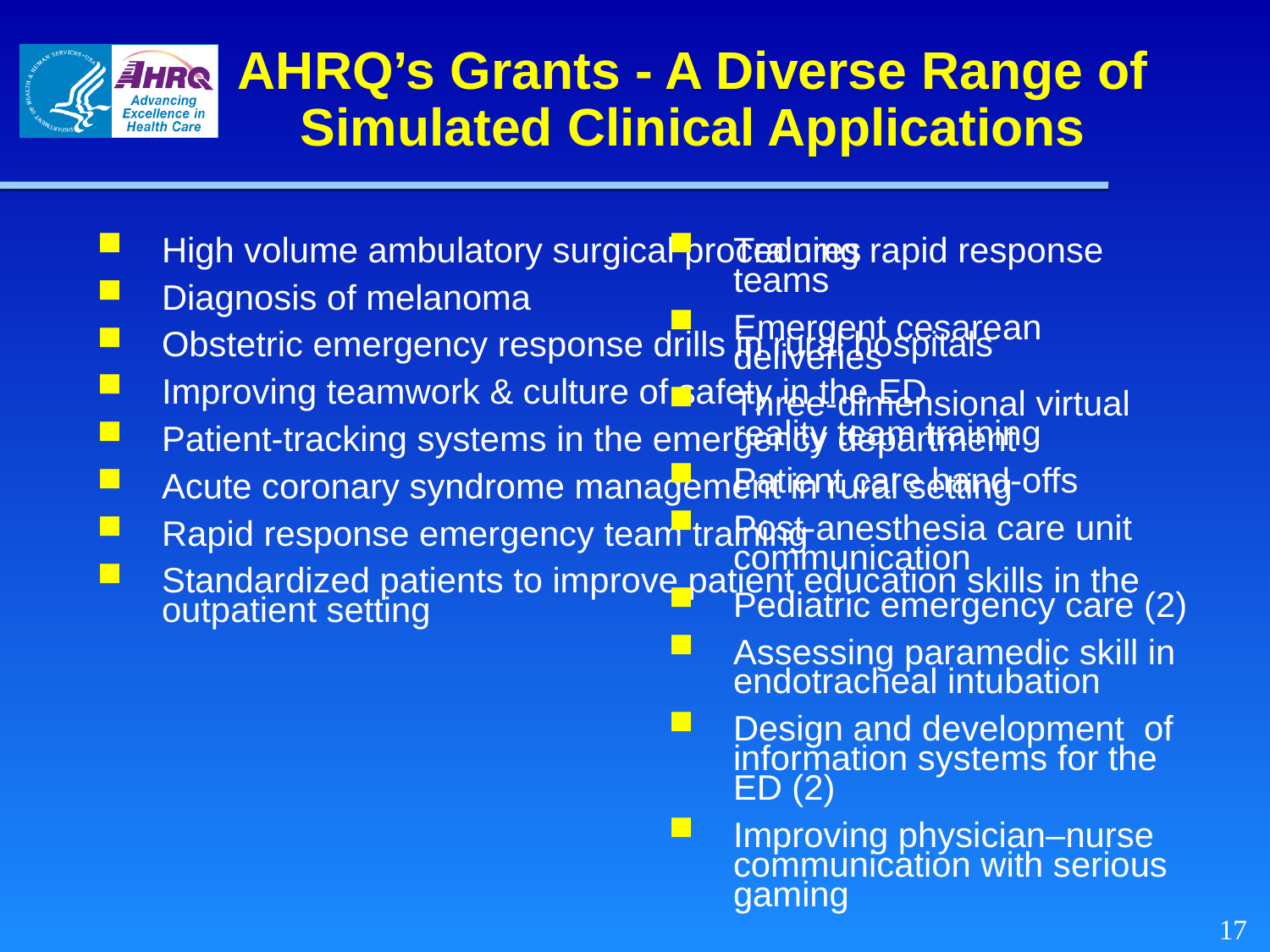

# AHRQ’s Grants - A Diverse Range of Simulated Clinical Applications
High volume ambulatory surgical procedures
Diagnosis of melanoma
Obstetric emergency response drills in rural hospitals
Improving teamwork & culture of safety in the ED
Patient-tracking systems in the emergency department
Acute coronary syndrome management in rural setting
Rapid response emergency team training
Standardized patients to improve patient education skills in the outpatient setting
Training rapid response teams
Emergent cesarean deliveries
Three-dimensional virtual reality team training
Patient care hand-offs
Post-anesthesia care unit communication
Pediatric emergency care (2)
Assessing paramedic skill in endotracheal intubation
Design and development  of information systems for the ED (2)
Improving physician–nurse communication with serious gaming